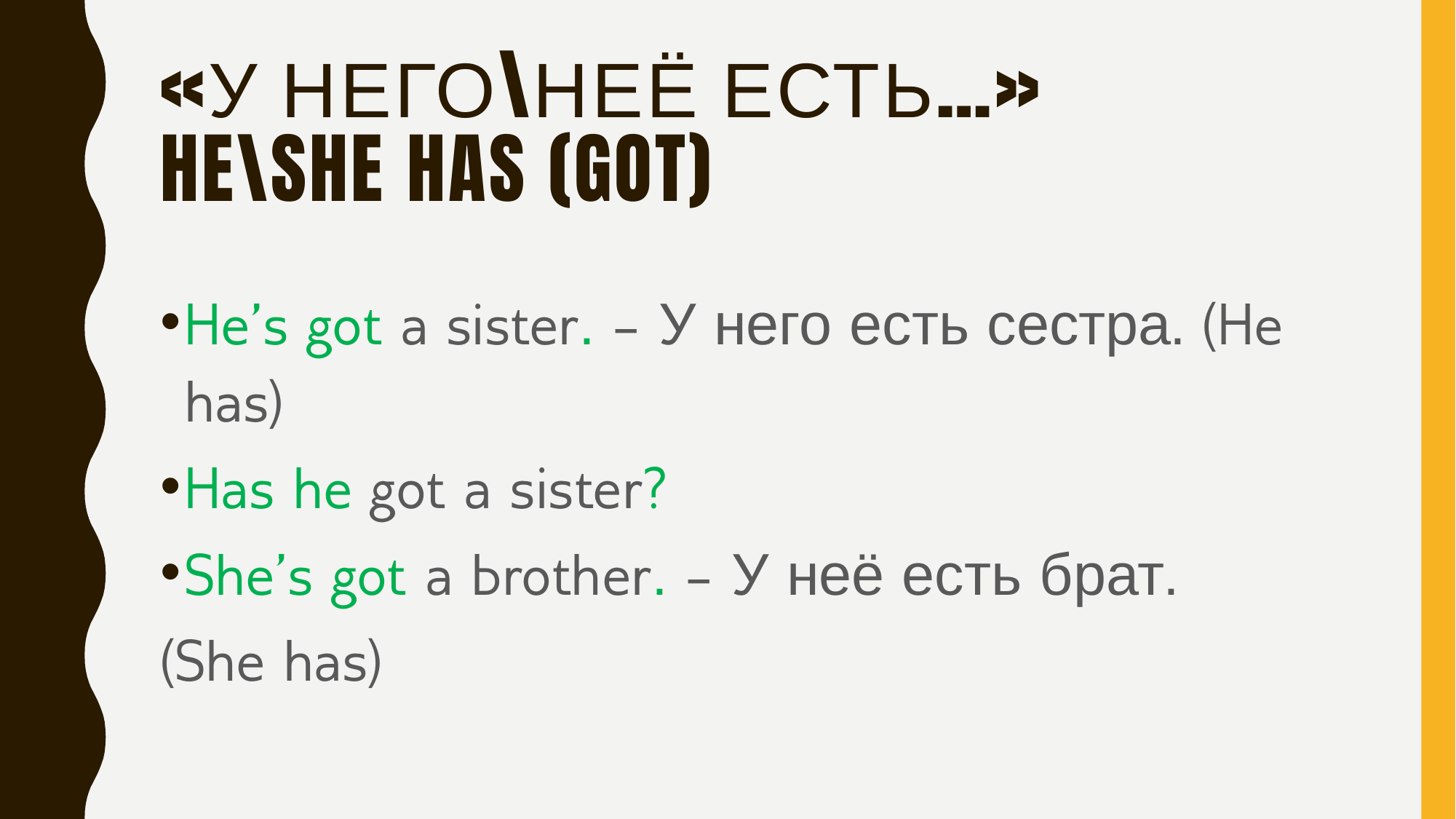

# «У него\неё есть…» he\she has (got)
He’s got a sister. – У него есть сестра. (He has)
Has he got a sister?
She’s got a brother. – У неё есть брат.
(She has)